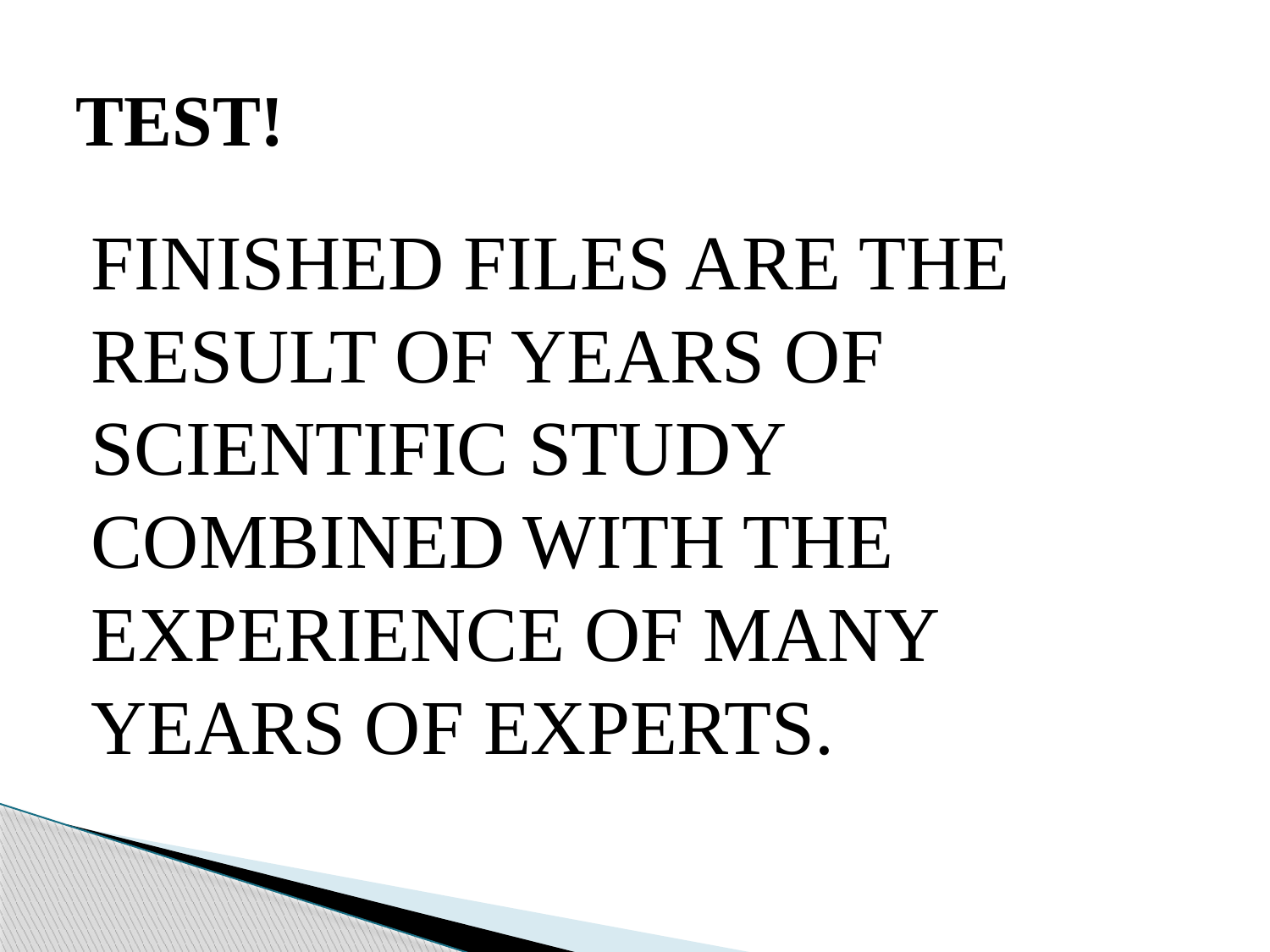

# TEST!
FINISHED FILES ARE THE RESULT OF YEARS OF SCIENTIFIC STUDY
COMBINED WITH THE EXPERIENCE OF MANY YEARS OF EXPERTS.